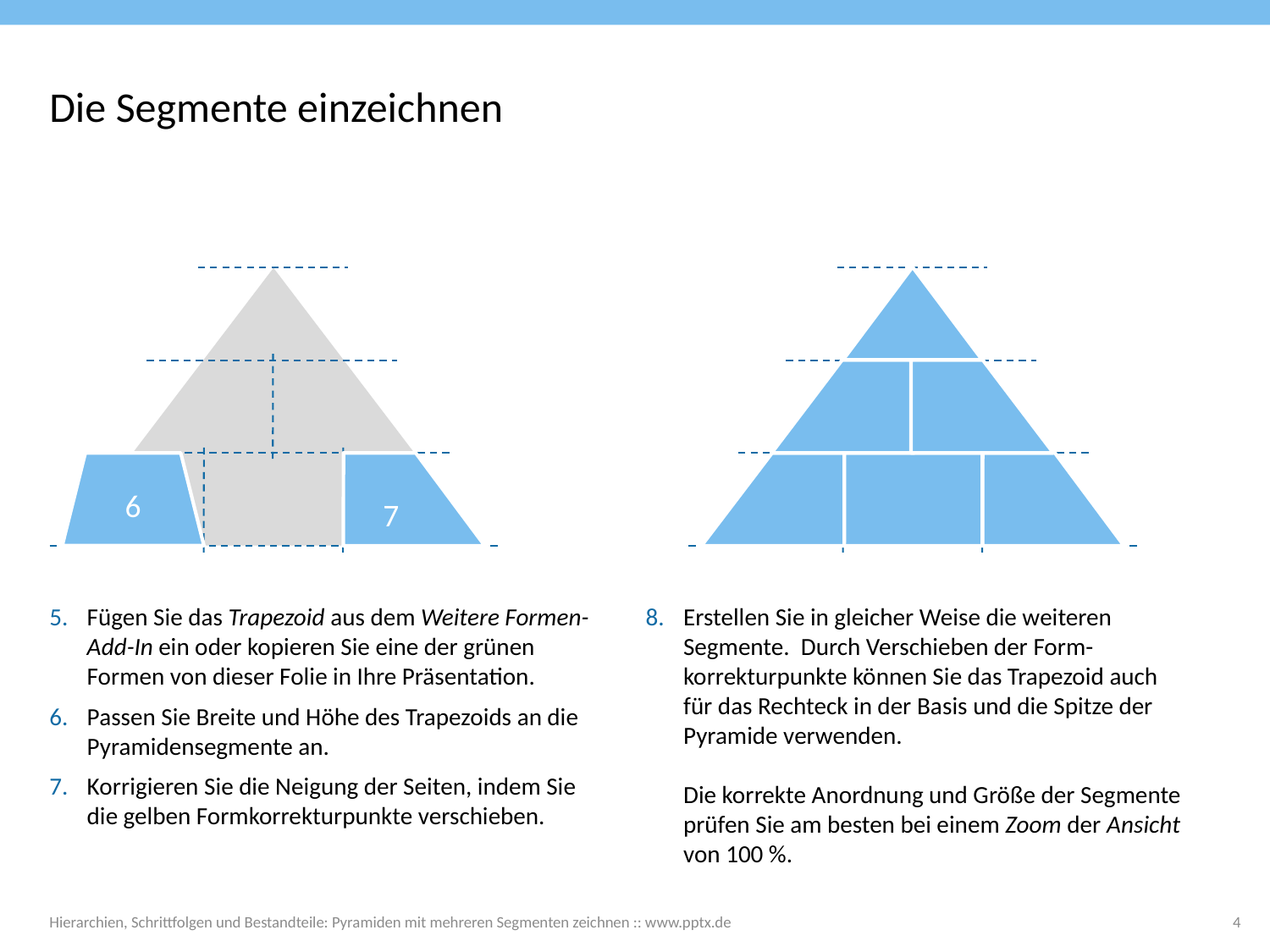

# Die Segmente einzeichnen

7

6
Fügen Sie das Trapezoid aus dem Weitere Formen-Add-In ein oder kopieren Sie eine der grünen Formen von dieser Folie in Ihre Präsentation.
Passen Sie Breite und Höhe des Trapezoids an die Pyramidensegmente an.
Korrigieren Sie die Neigung der Seiten, indem Sie die gelben Formkorrekturpunkte verschieben.
Erstellen Sie in gleicher Weise die weiteren Segmente.  Durch Verschieben der Form-korrekturpunkte können Sie das Trapezoid auch für das Rechteck in der Basis und die Spitze der Pyramide verwenden.
Die korrekte Anordnung und Größe der Segmente prüfen Sie am besten bei einem Zoom der Ansicht von 100 %.
Hierarchien, Schrittfolgen und Bestandteile: Pyramiden mit mehreren Segmenten zeichnen :: www.pptx.de
4